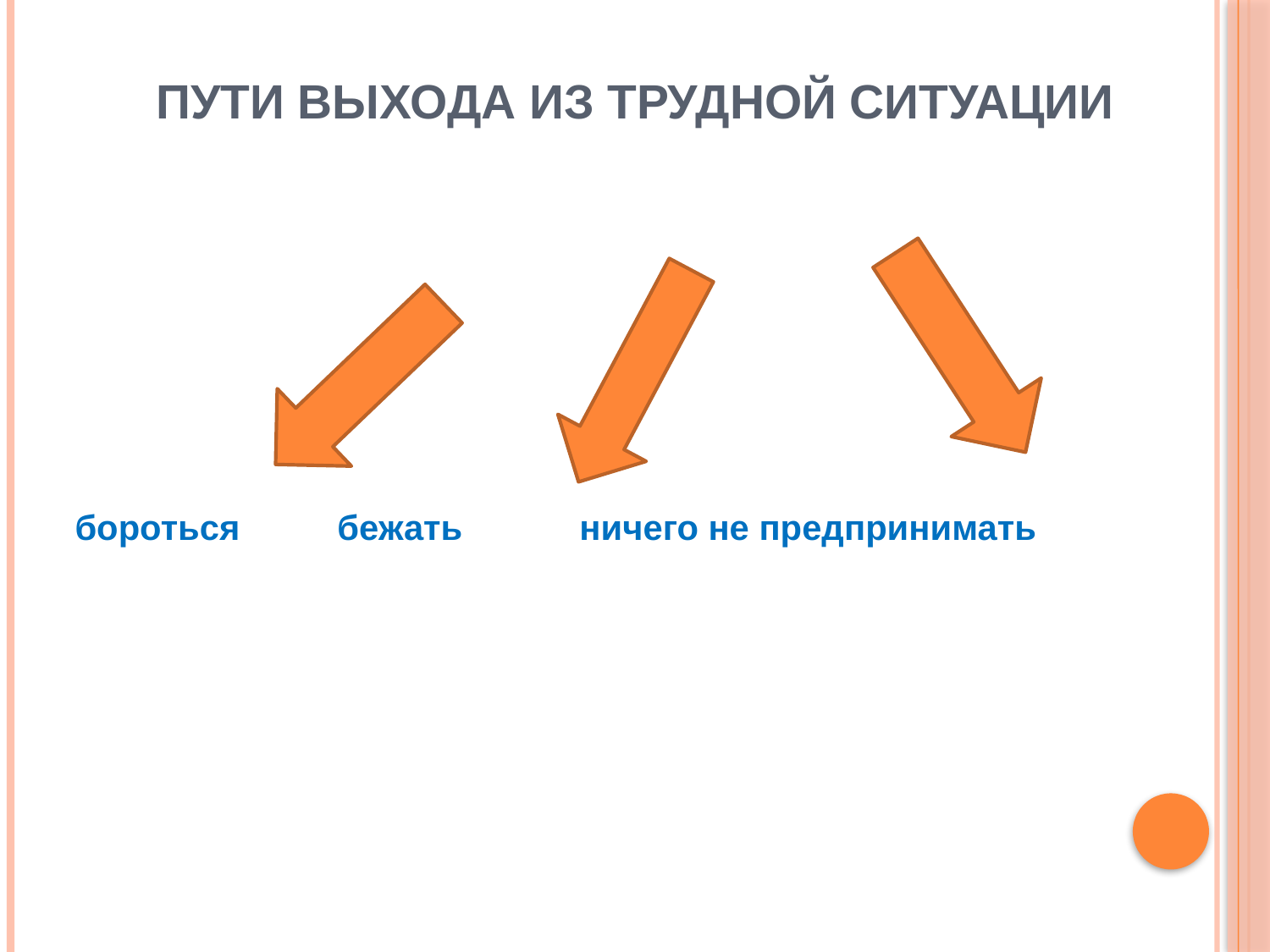

# Пути выхода из трудной ситуации

  бороться          бежать            ничего не предпринимать